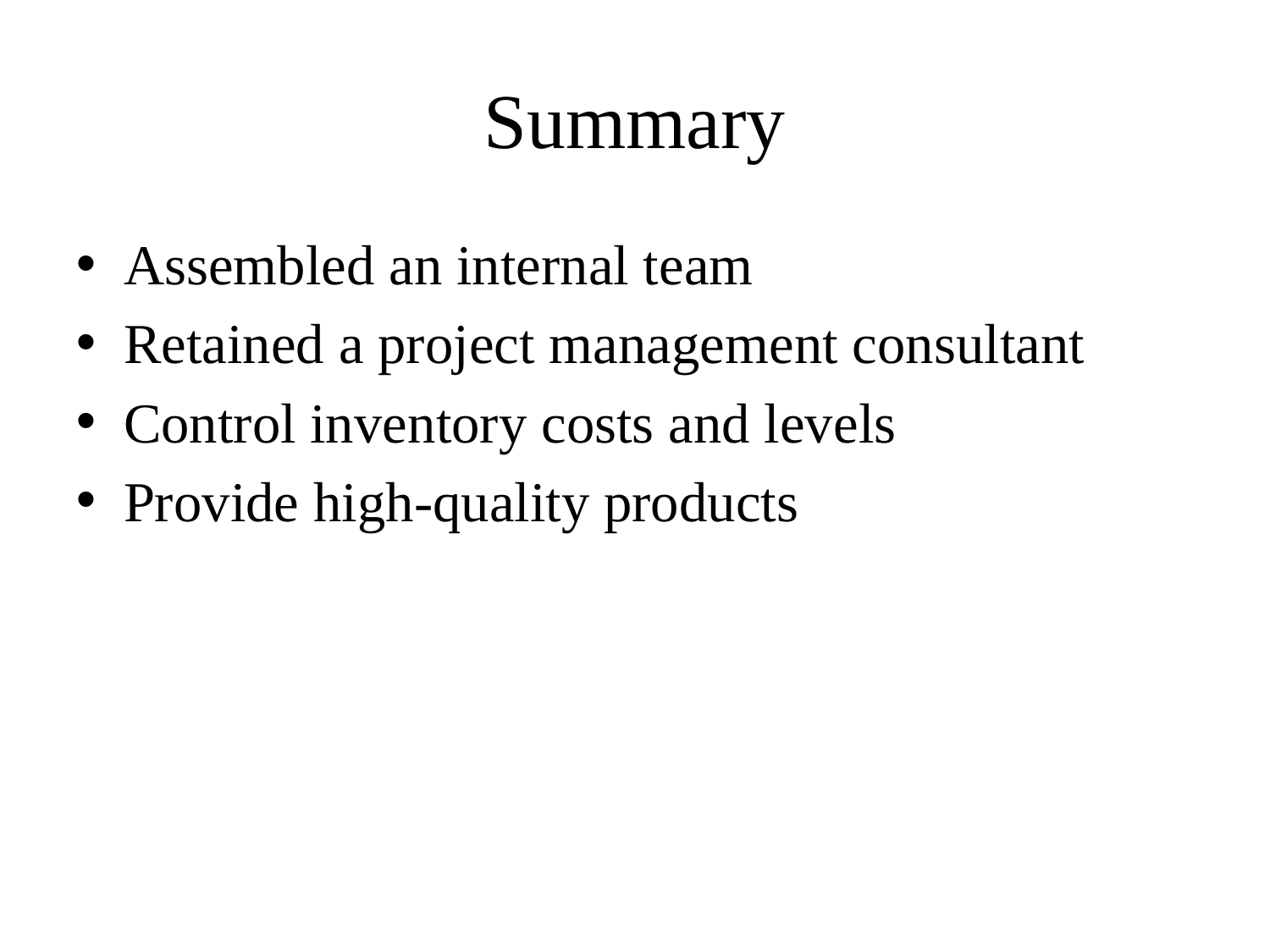

# Summary
Assembled an internal team
Retained a project management consultant
Control inventory costs and levels
Provide high-quality products